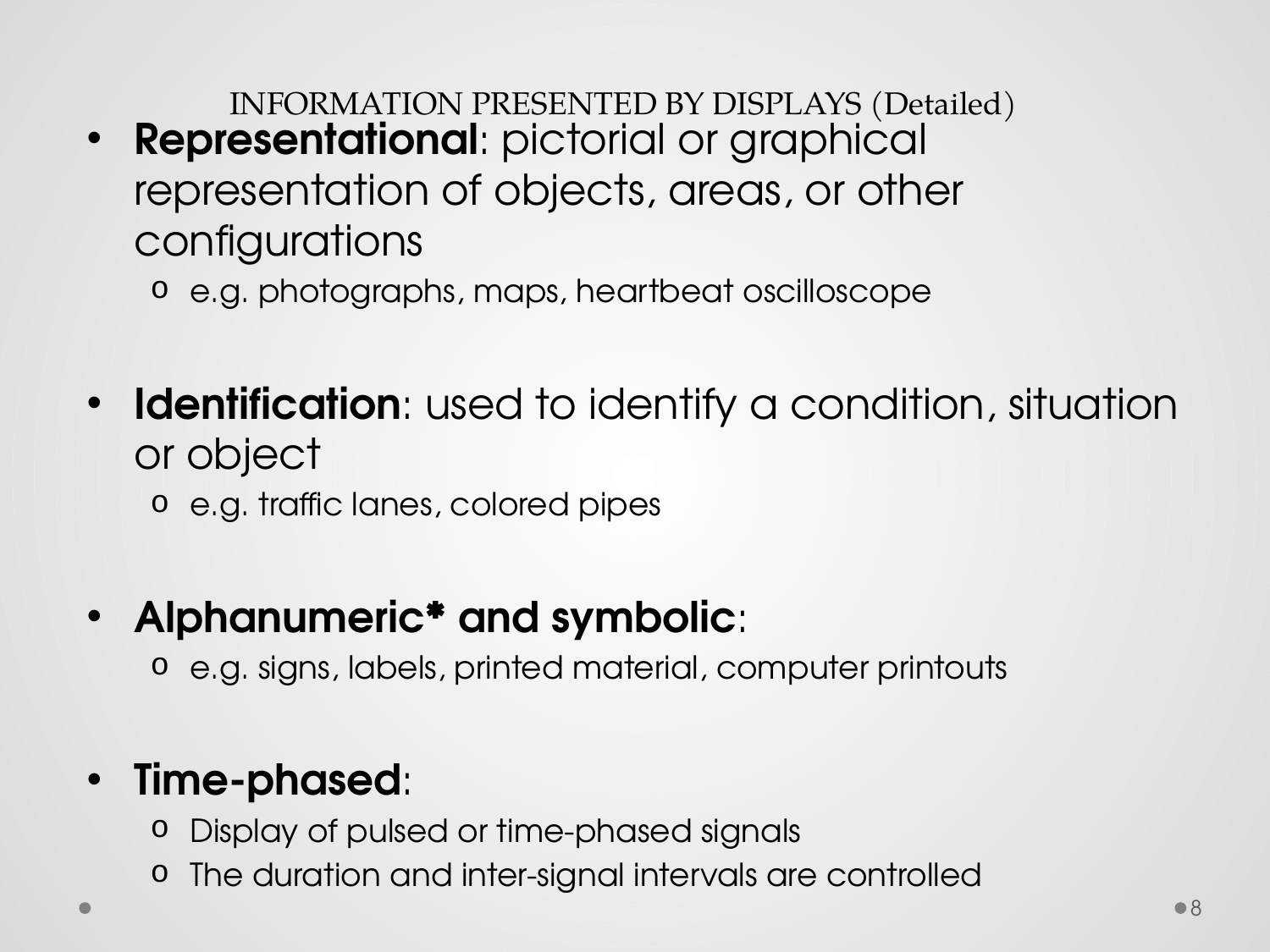

# INFORMATION PRESENTED BY DISPLAYS (Detailed)

Representational: pictorial or graphical representation of objects, areas, or other configurations
e.g. photographs, maps, heartbeat oscilloscope

Identification: used to identify a condition, situation or object
e.g. traffic lanes, colored pipes

Alphanumeric* and symbolic:
e.g. signs, labels, printed material, computer printouts

Time-phased:
Display of pulsed or time-phased signals
The duration and inter-signal intervals are controlled
8